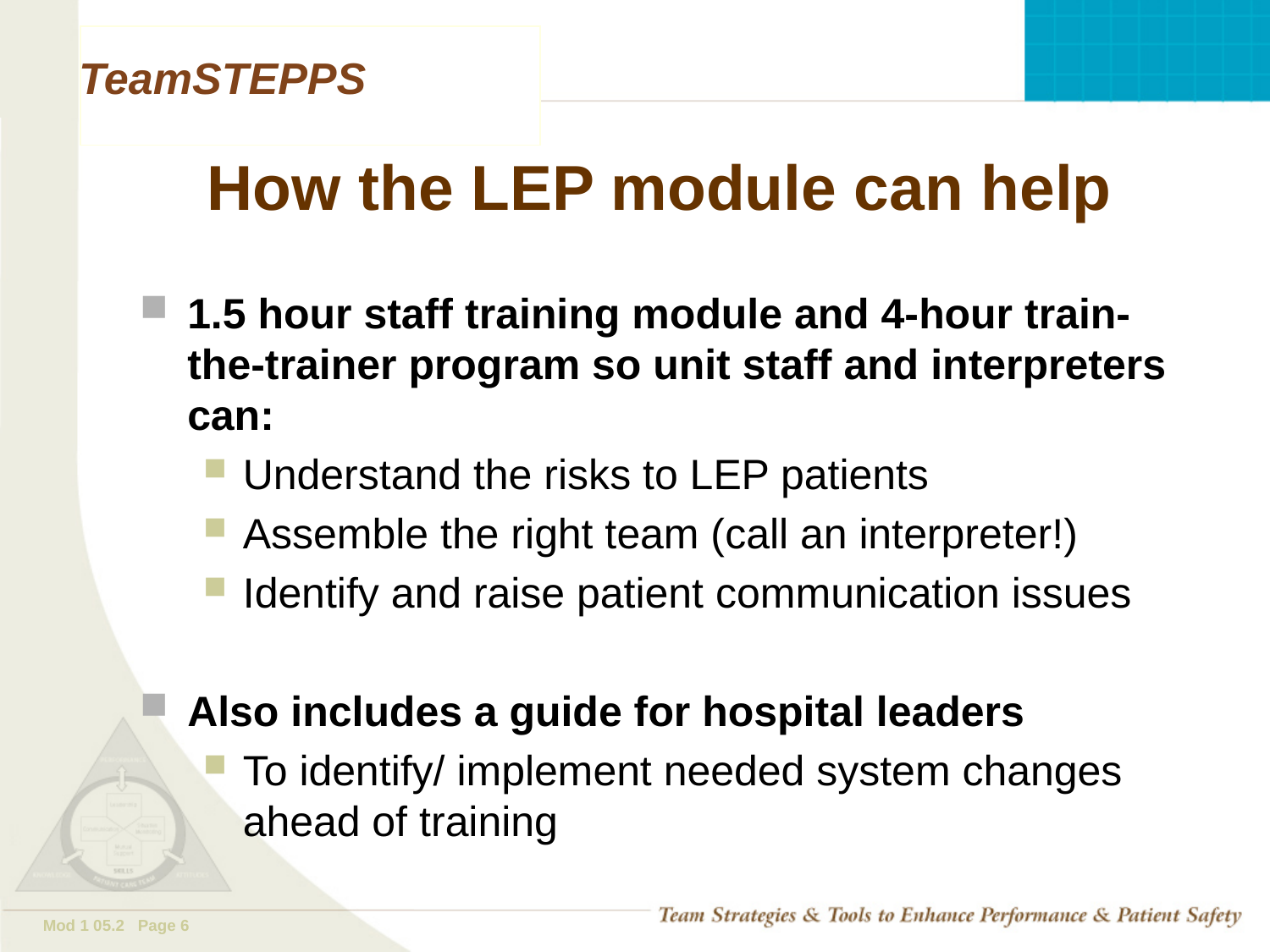

# How the LEP module can help
1.5 hour staff training module and 4-hour train-the-trainer program so unit staff and interpreters can:
Understand the risks to LEP patients
Assemble the right team (call an interpreter!)
Identify and raise patient communication issues

Also includes a guide for hospital leaders
To identify/ implement needed system changes ahead of training